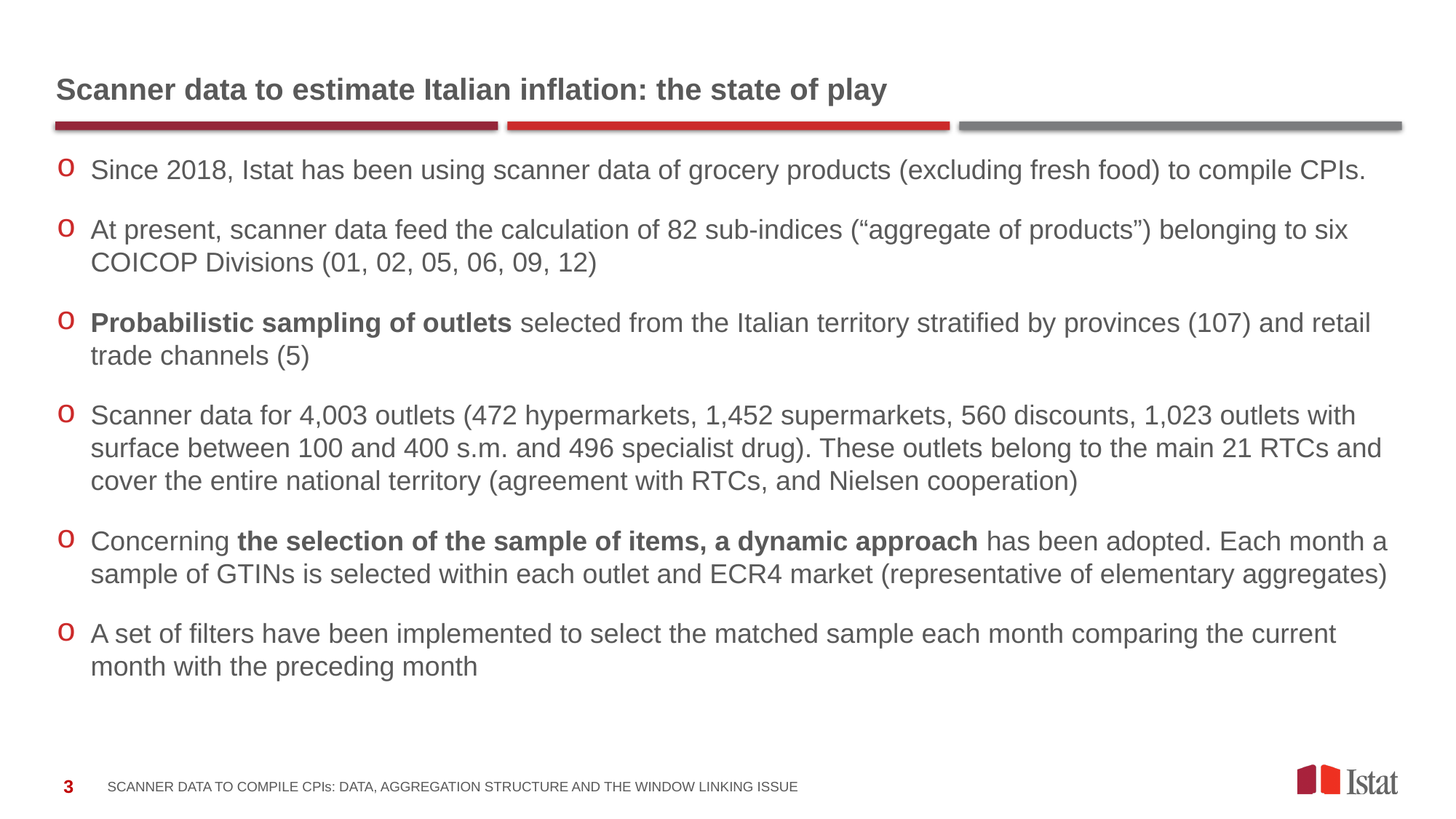

# Scanner data to estimate Italian inflation: the state of play
Since 2018, Istat has been using scanner data of grocery products (excluding fresh food) to compile CPIs.
At present, scanner data feed the calculation of 82 sub-indices (“aggregate of products”) belonging to six COICOP Divisions (01, 02, 05, 06, 09, 12)
Probabilistic sampling of outlets selected from the Italian territory stratified by provinces (107) and retail trade channels (5)
Scanner data for 4,003 outlets (472 hypermarkets, 1,452 supermarkets, 560 discounts, 1,023 outlets with surface between 100 and 400 s.m. and 496 specialist drug). These outlets belong to the main 21 RTCs and cover the entire national territory (agreement with RTCs, and Nielsen cooperation)
Concerning the selection of the sample of items, a dynamic approach has been adopted. Each month a sample of GTINs is selected within each outlet and ECR4 market (representative of elementary aggregates)
A set of filters have been implemented to select the matched sample each month comparing the current month with the preceding month

Scanner data to compile CPIs: Data, Aggregation structure and the Window Linking issue
3